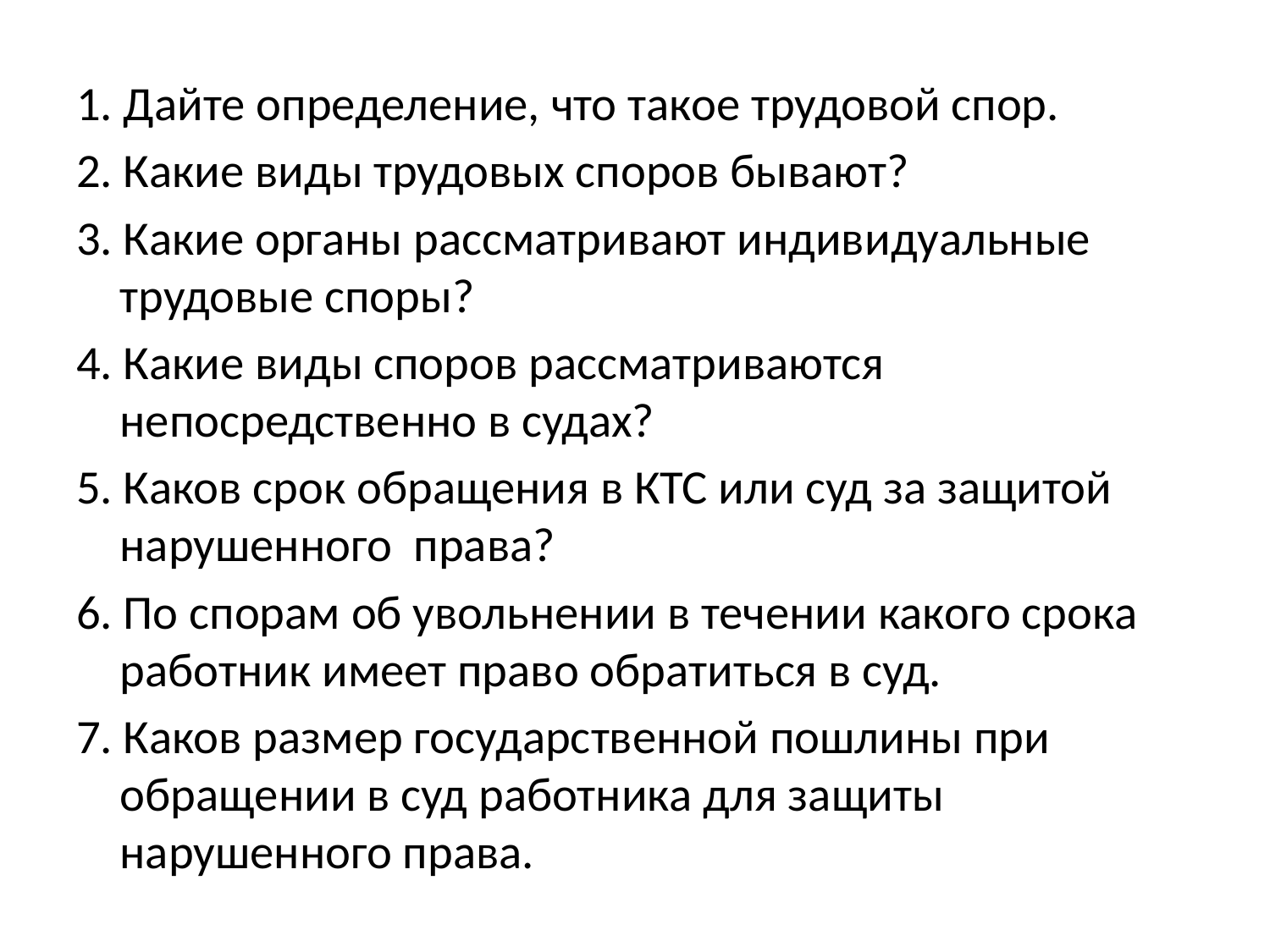

#
1. Дайте определение, что такое трудовой спор.
2. Какие виды трудовых споров бывают?
3. Какие органы рассматривают индивидуальные трудовые споры?
4. Какие виды споров рассматриваются непосредственно в судах?
5. Каков срок обращения в КТС или суд за защитой нарушенного  права?
6. По спорам об увольнении в течении какого срока работник имеет право обратиться в суд.
7. Каков размер государственной пошлины при обращении в суд работника для защиты нарушенного права.